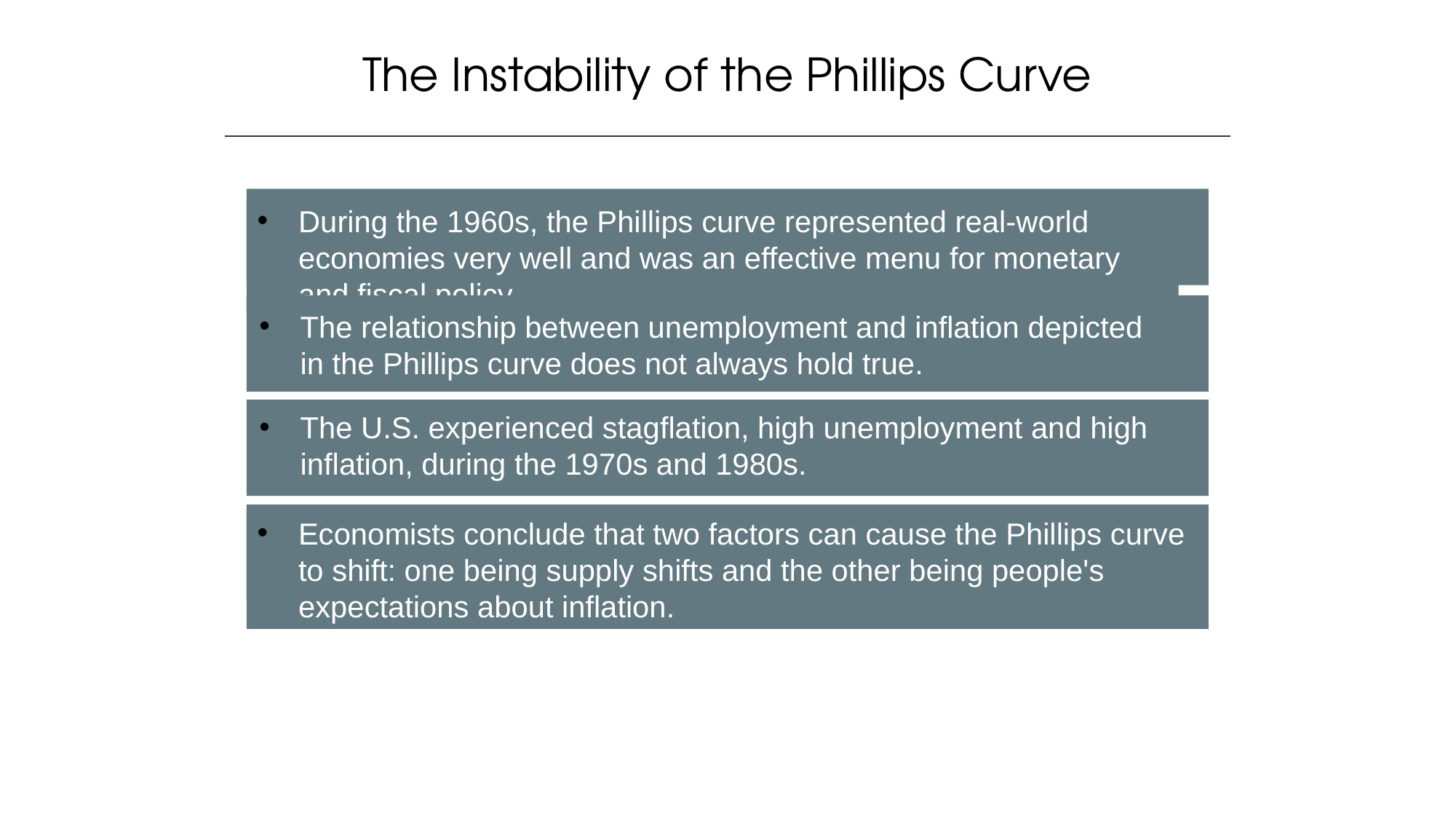

The Instability of the Phillips Curve
HAWKES LEARNING

During the 1960s, the Phillips curve represented real-world economies very well and was an effective menu for monetary and fiscal policy.

The relationship between unemployment and inflation depicted in the Phillips curve does not always hold true.

The U.S. experienced stagflation, high unemployment and high inflation, during the 1970s and 1980s.

Economists conclude that two factors can cause the Phillips curve to shift: one being supply shifts and the other being people's expectations about inflation.